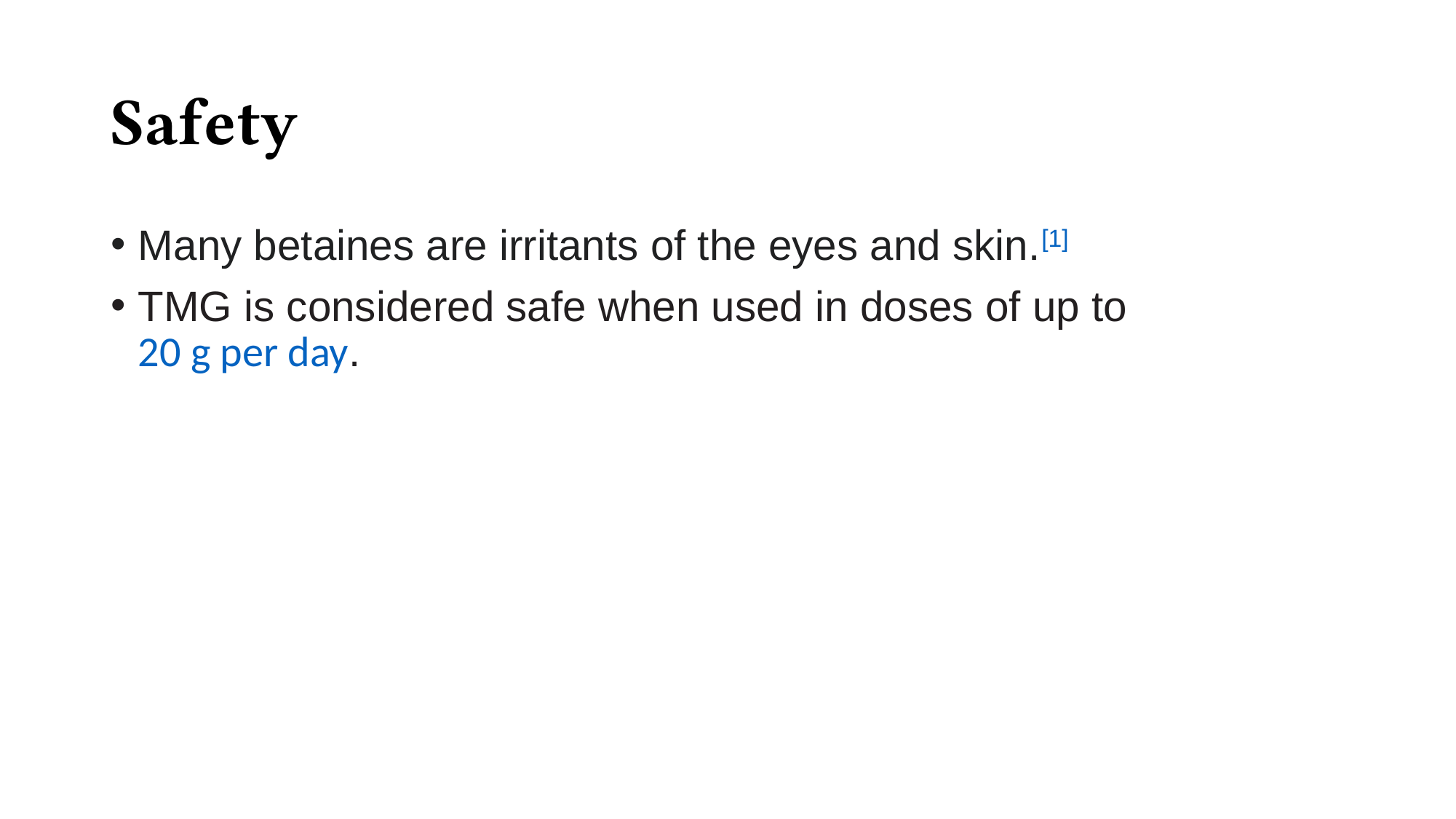

# Safety
Many betaines are irritants of the eyes and skin.[1]
TMG is considered safe when used in doses of up to 20 g per day.